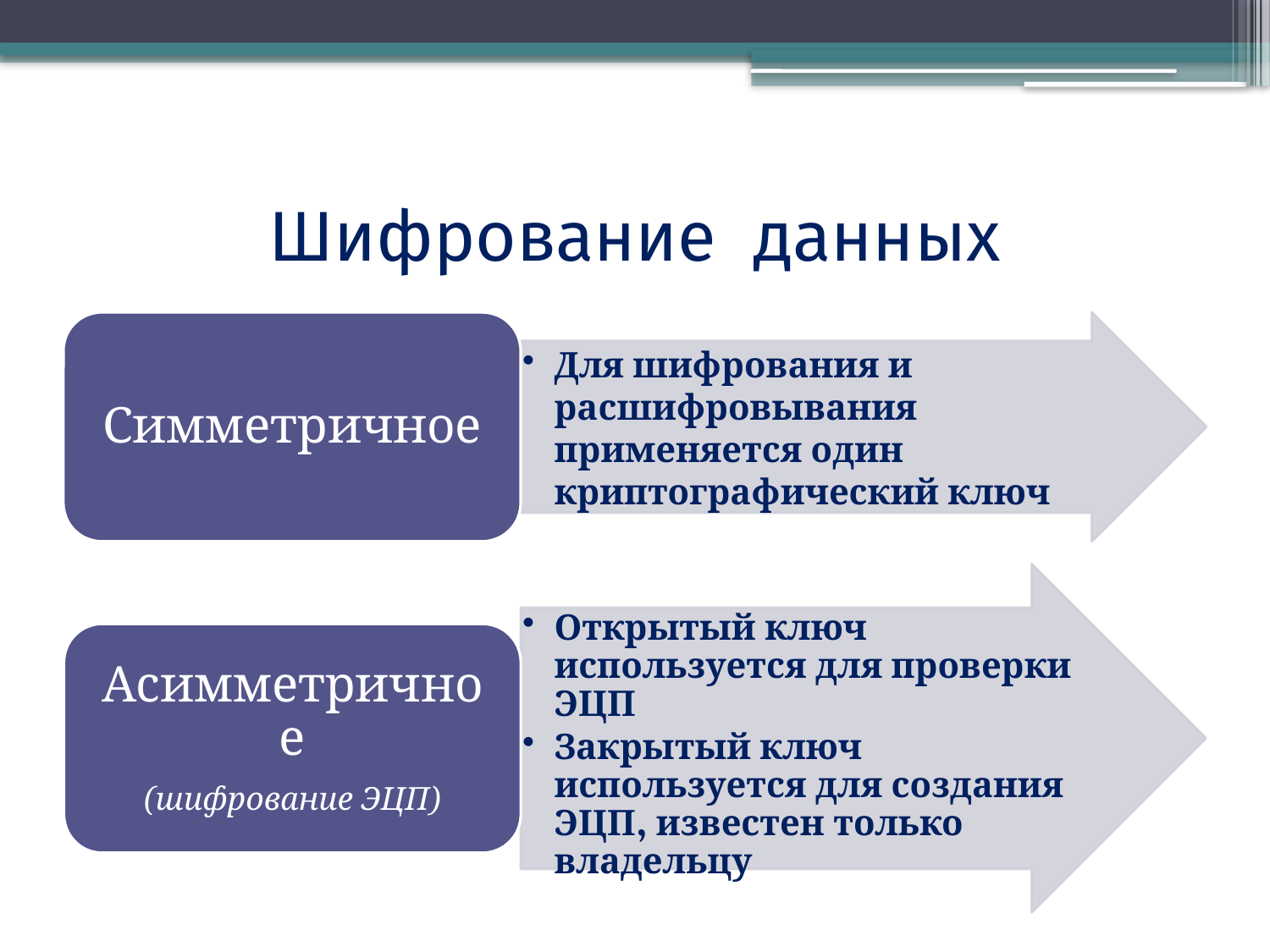

# Шифрование  данных
Для шифрования и расшифровывания применяется один криптографический ключ
Симметричное
Открытый ключ используется для проверки ЭЦП
Закрытый ключ используется для создания ЭЦП, известен только владельцу
Асимметричное
(шифрование ЭЦП)